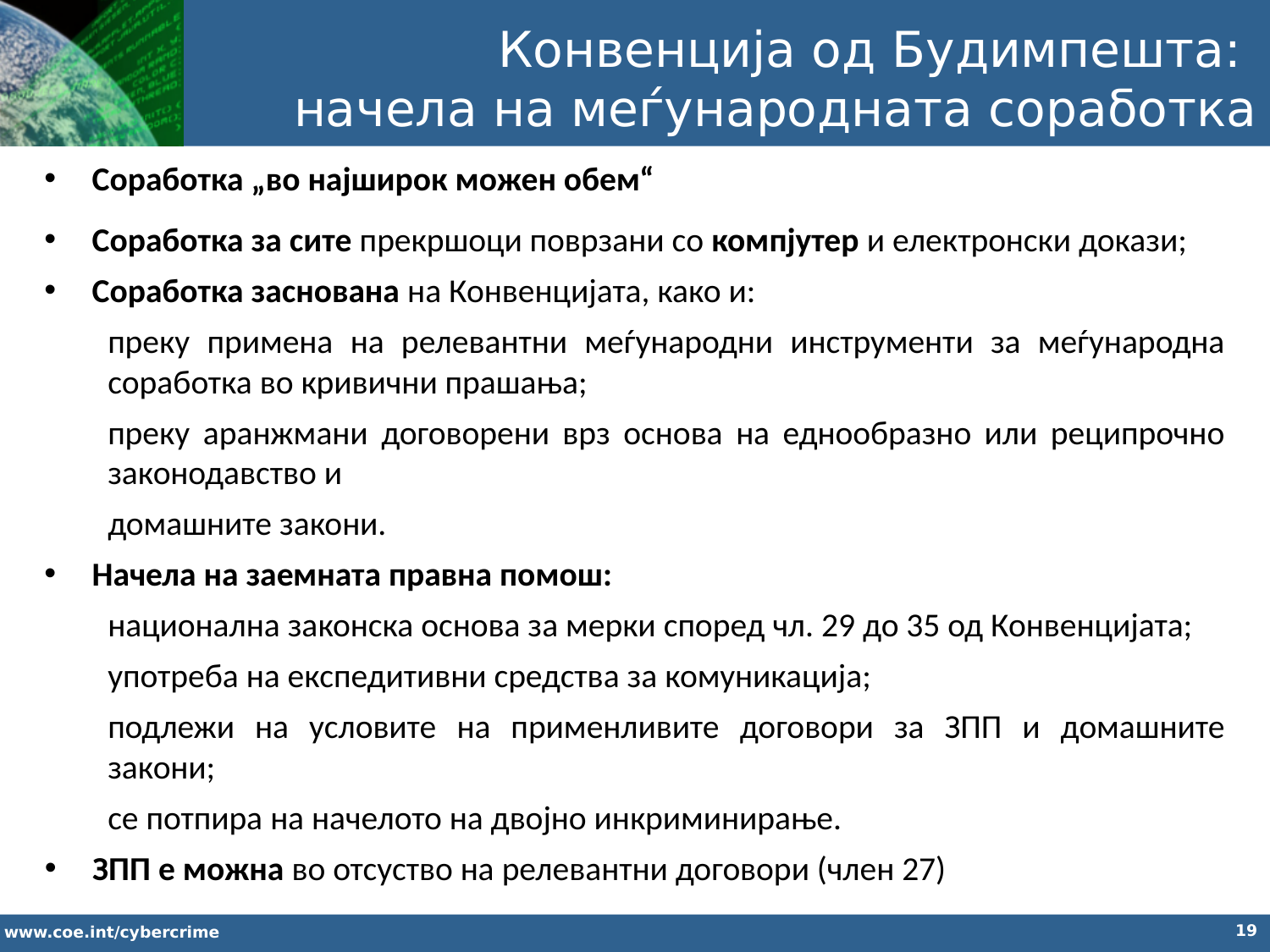

Конвенција од Будимпешта:
начела на меѓународната соработка
Соработка „во најширок можен обем“
Соработка за сите прекршоци поврзани со компјутер и електронски докази;
Соработка заснована на Конвенцијата, како и:
преку примена на релевантни меѓународни инструменти за меѓународна соработка во кривични прашања;
преку аранжмани договорени врз основа на еднообразно или реципрочно законодавство и
домашните закони.
Начела на заемната правна помош:
национална законска основа за мерки според чл. 29 до 35 од Конвенцијата;
употреба на експедитивни средства за комуникација;
подлежи на условите на применливите договори за ЗПП и домашните закони;
се потпира на начелото на двојно инкриминирање.
ЗПП е можна во отсуство на релевантни договори (член 27)
19